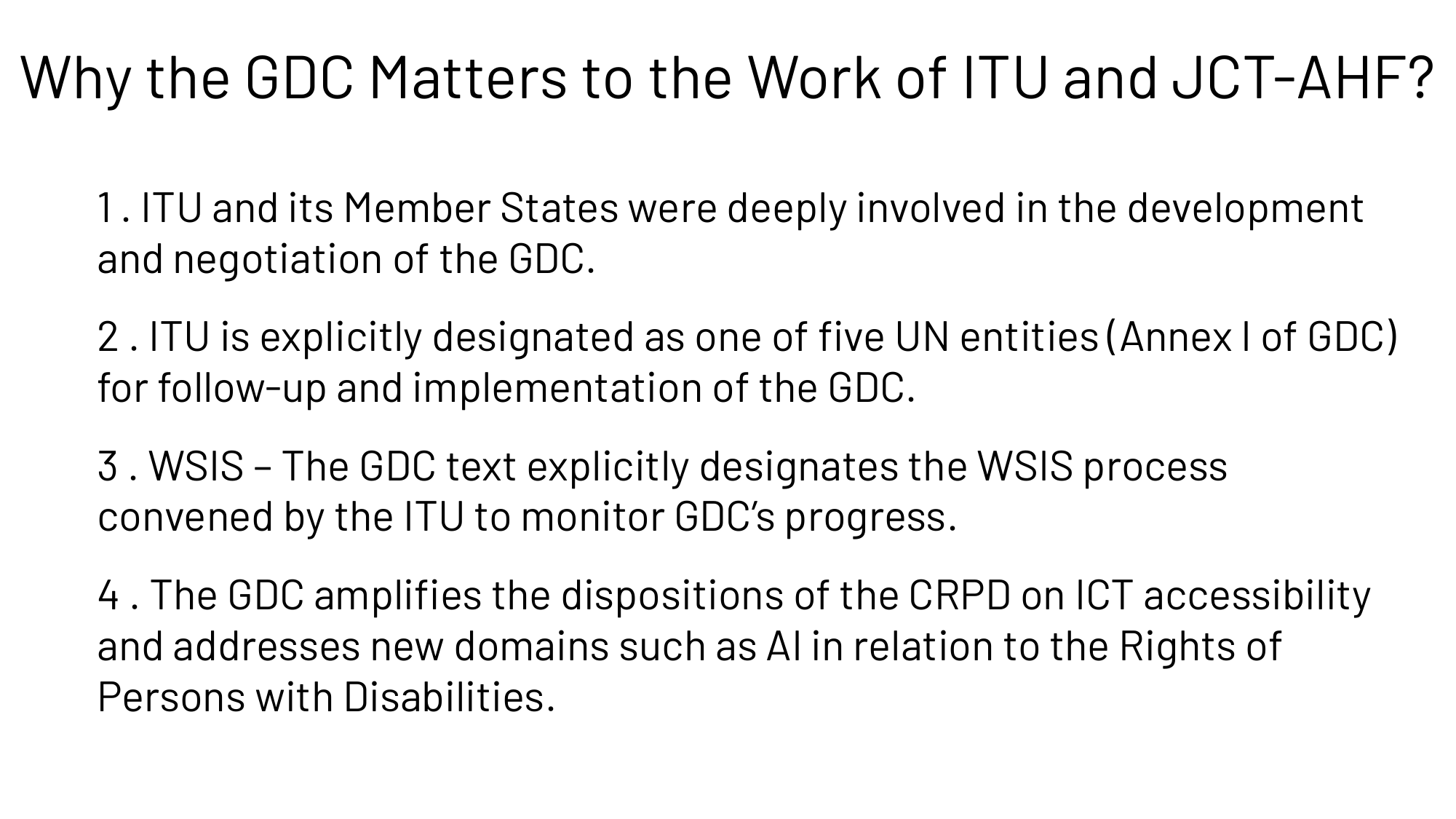

# Why the GDC Matters to the Work of ITU and JCT-AHF?
1 . ITU and its Member States were deeply involved in the development and negotiation of the GDC.
2 . ITU is explicitly designated as one of five UN entities (Annex I of GDC) for follow-up and implementation of the GDC.
3 . WSIS – The GDC text explicitly designates the WSIS process convened by the ITU to monitor GDC’s progress.
4 . The GDC amplifies the dispositions of the CRPD on ICT accessibility and addresses new domains such as AI in relation to the Rights of Persons with Disabilities.